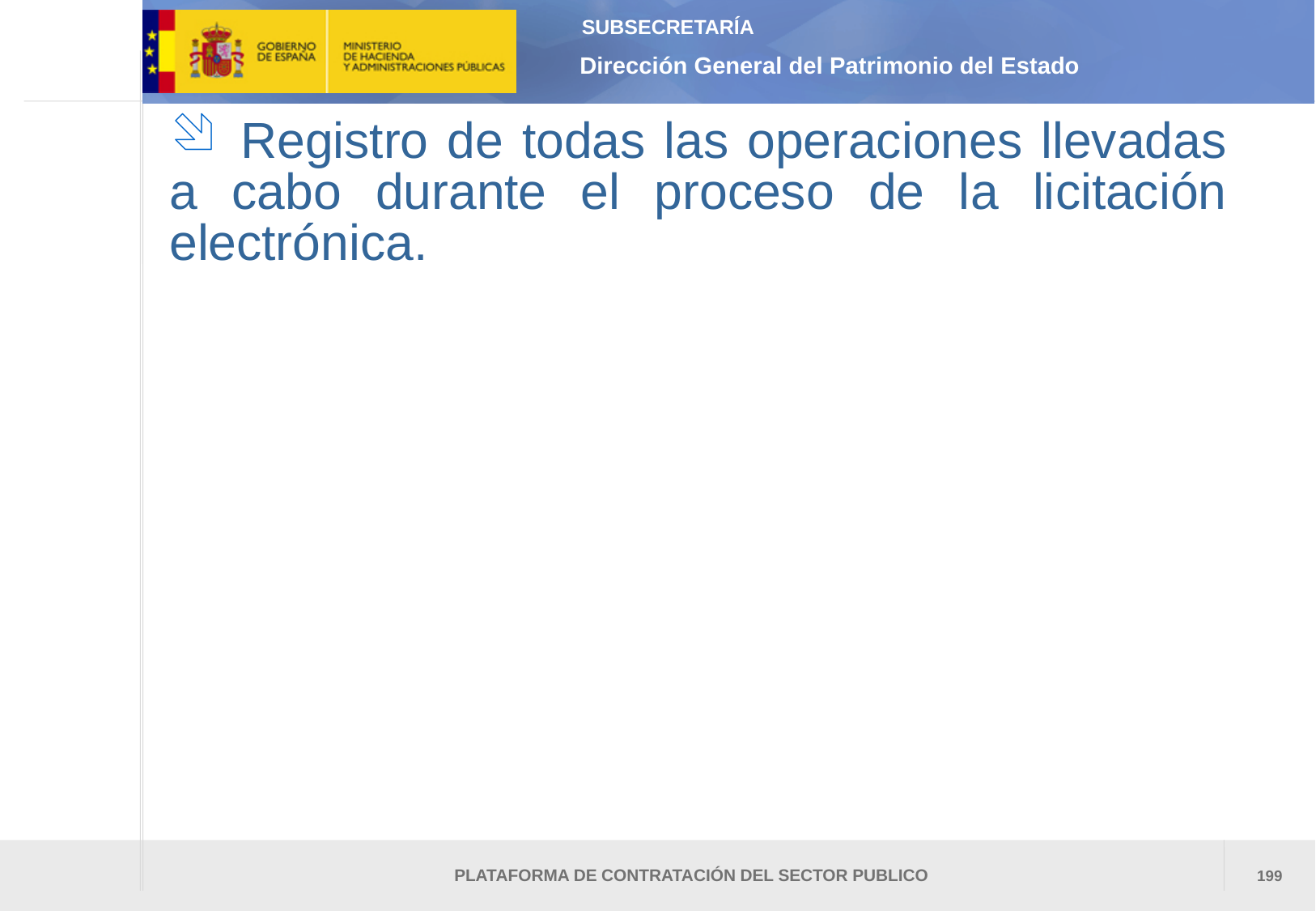

Registro de todas las operaciones llevadas a cabo durante el proceso de la licitación electrónica.